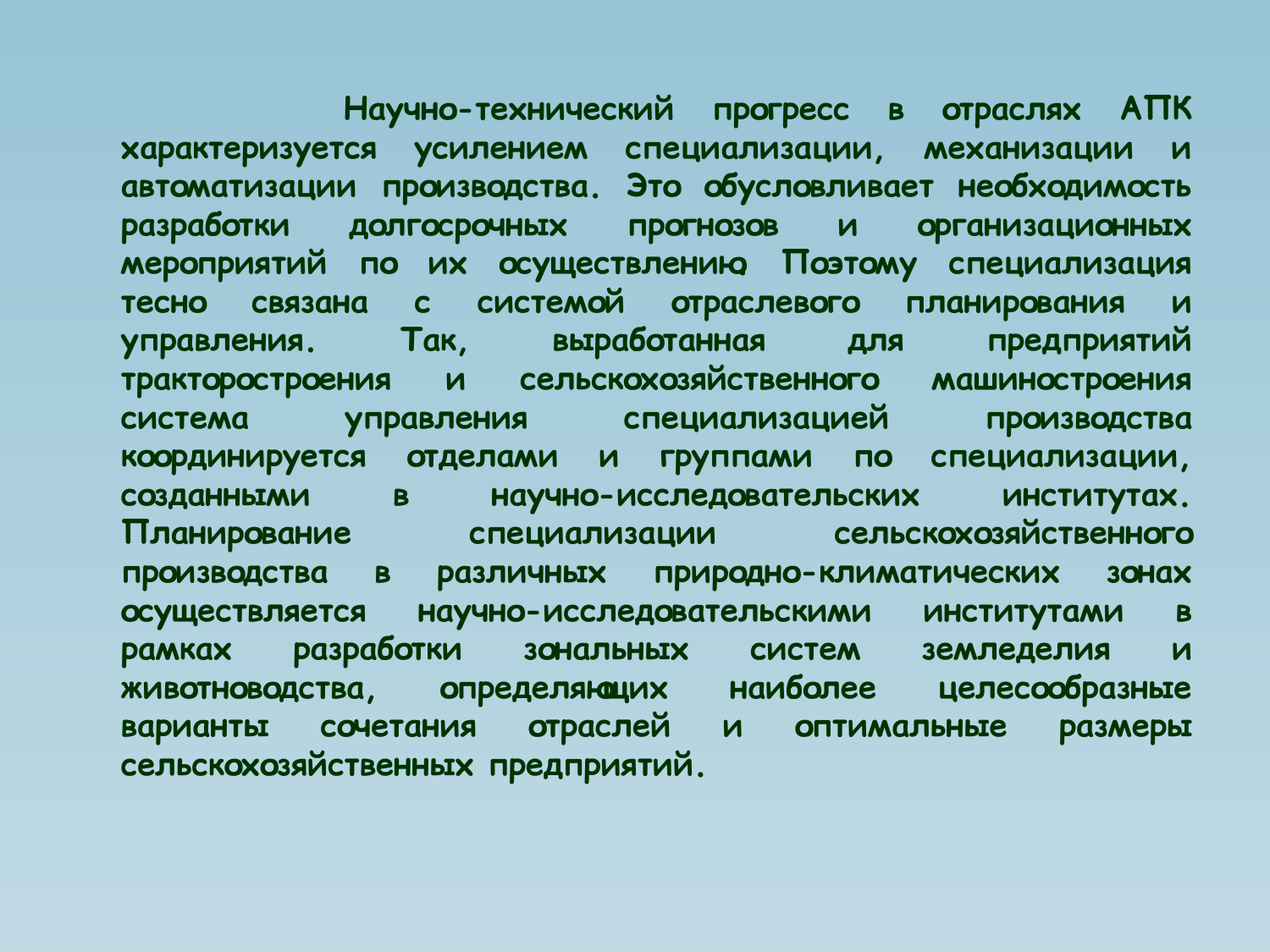

Научно-технический прогресс в отраслях АПК характеризуется усилением специализации, механизации и автоматизации производства. Это обусловливает необходимость разработки долгосрочных прогнозов и организационных мероприятий по их осуществлению. Поэтому специализация тесно связана с системой отраслевого планирования и управления. Так, выработанная для предприятий тракторостроения и сельскохозяйственного машиностроения система управления специализацией производства координируется отделами и группами по специализации, созданными в научно-исследовательских институтах. Планирование специализации сельскохозяйственного производства в различных природно-климатических зонах осуществляется научно-исследовательскими институтами в рамках разработки зональных систем земледелия и животноводства, определяющих наиболее целесообразные варианты сочетания отраслей и оптимальные размеры сельскохозяйственных предприятий.